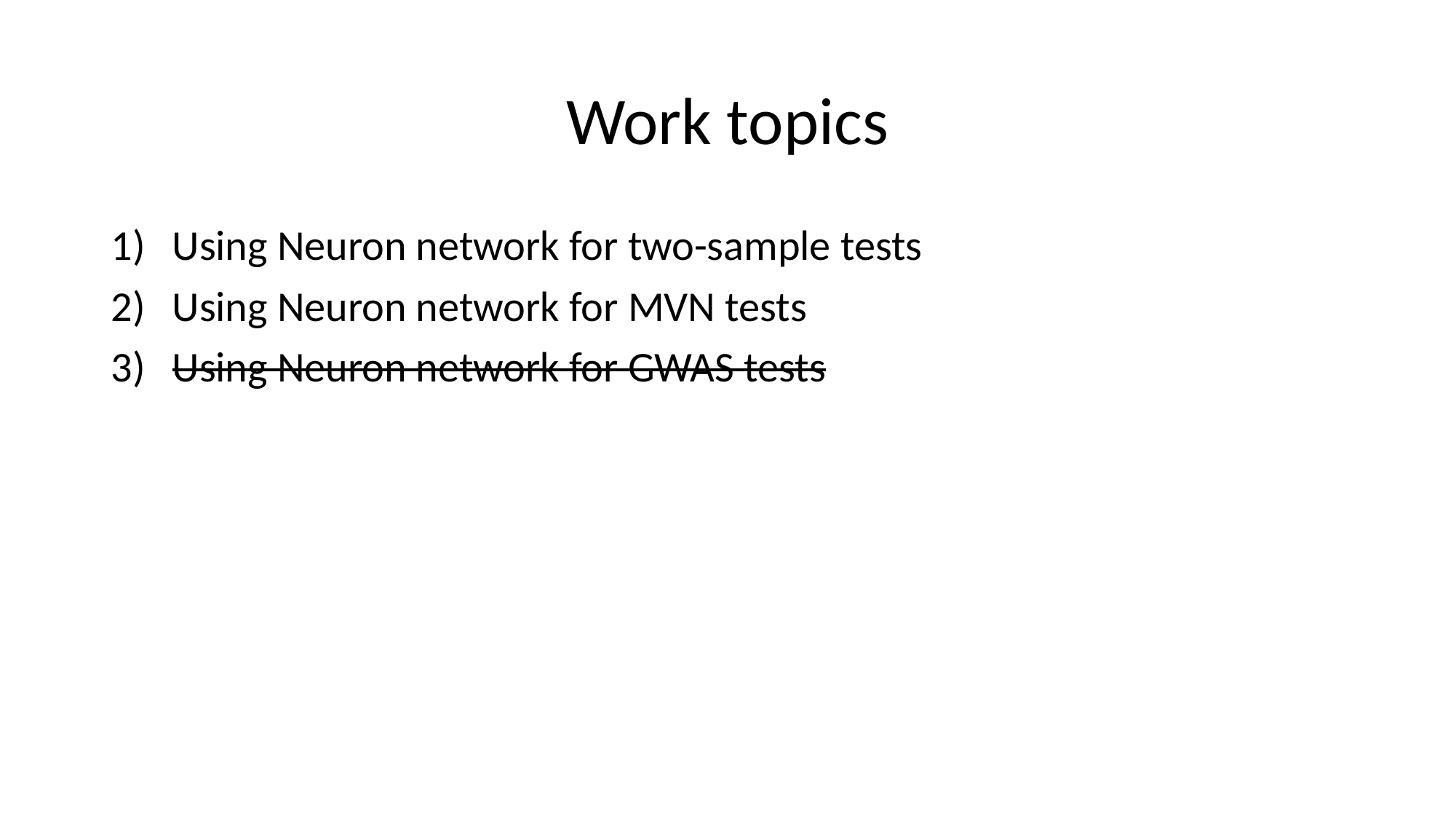

# Work topics
Using Neuron network for two-sample tests
Using Neuron network for MVN tests
Using Neuron network for GWAS tests